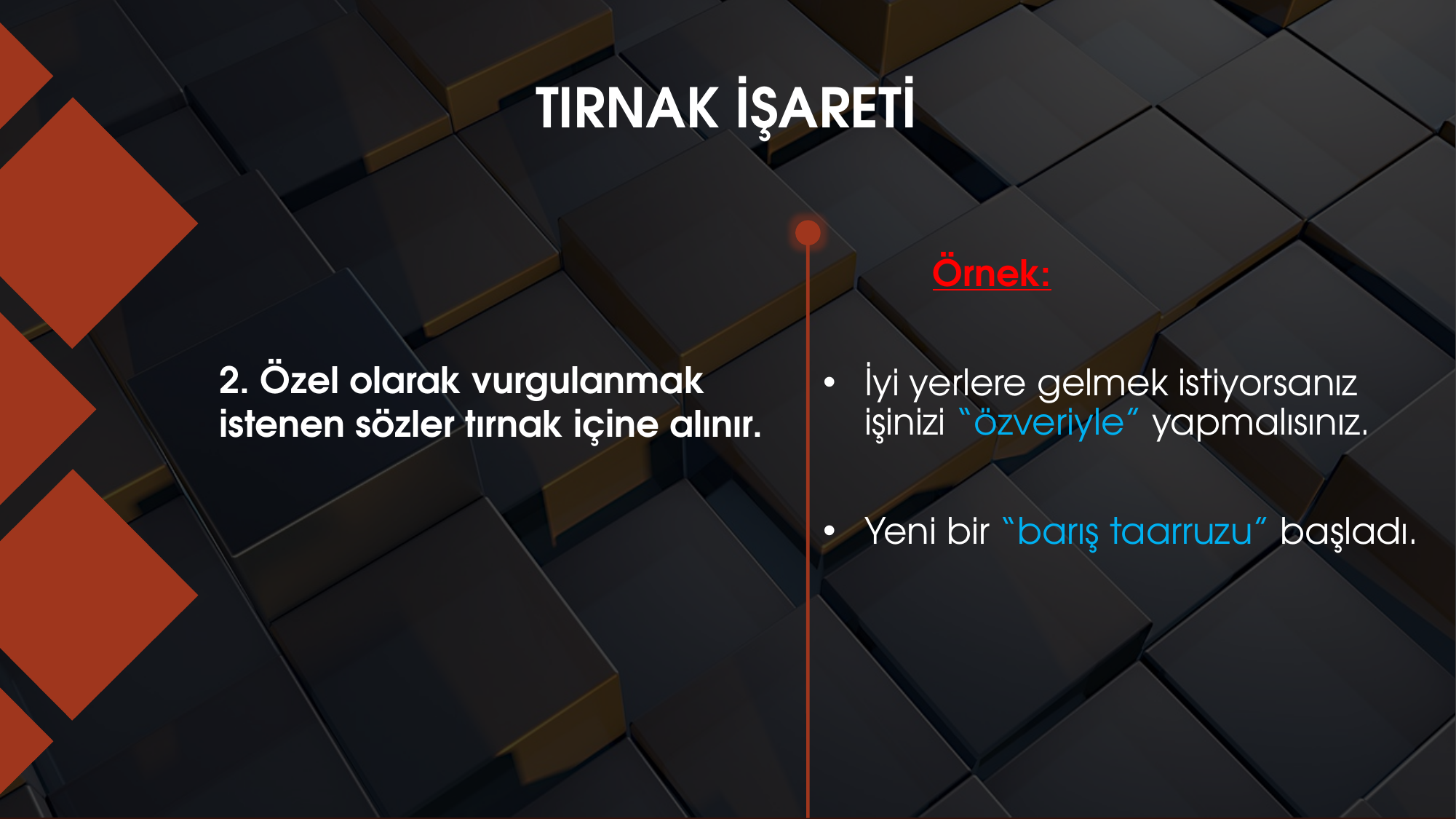

# TIRNAK İŞARETİ

	Örnek:

İyi yerlere gelmek istiyorsanız işinizi “özveriyle” yapmalısınız.

Yeni bir “barış taarruzu” başladı.

2. Özel olarak vurgulanmak istenen sözler tırnak içine alınır.